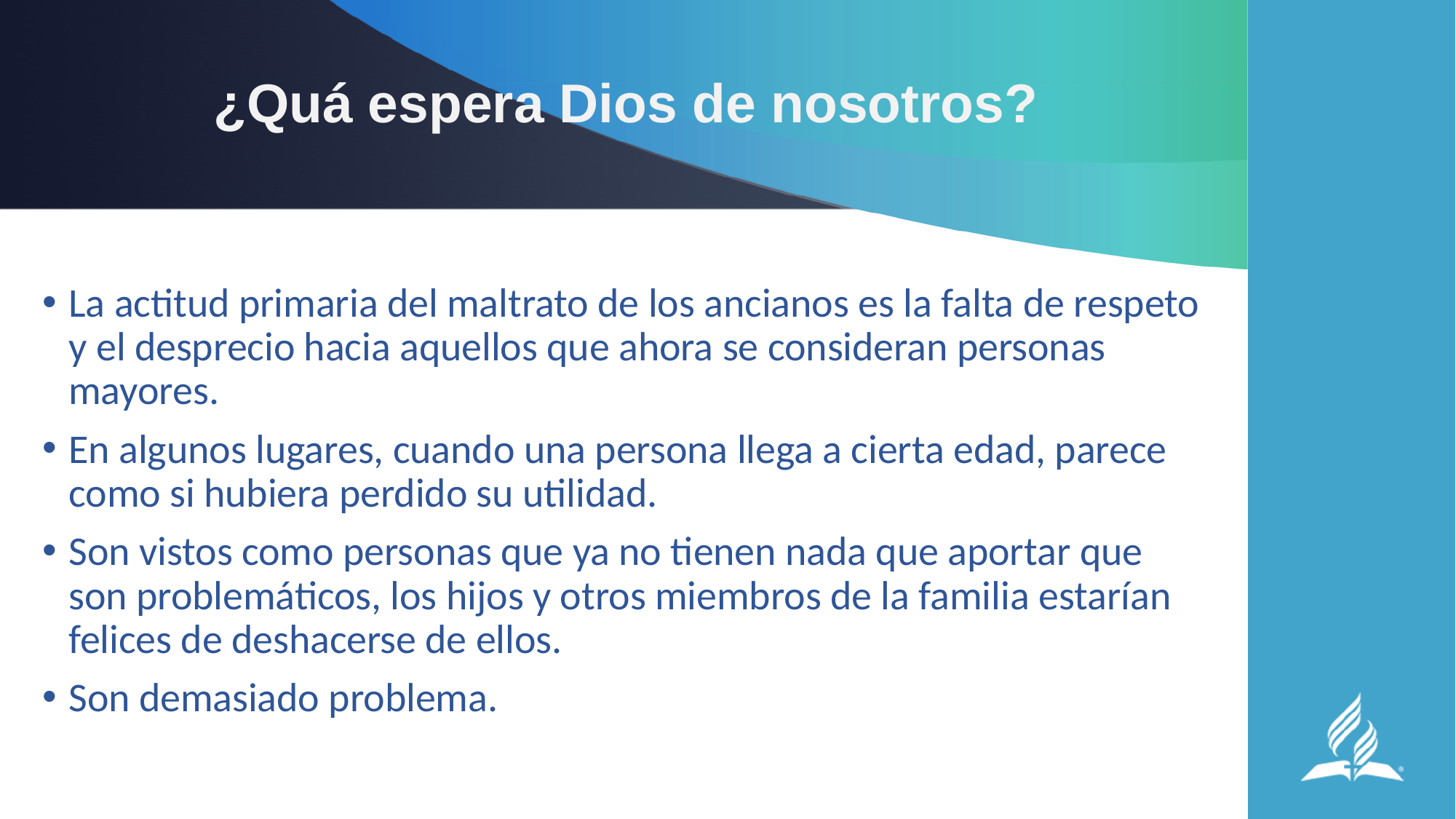

# ¿Quá espera Dios de nosotros?
La actitud primaria del maltrato de los ancianos es la falta de respeto y el desprecio hacia aquellos que ahora se consideran personas mayores.
En algunos lugares, cuando una persona llega a cierta edad, parece como si hubiera perdido su utilidad.
Son vistos como personas que ya no tienen nada que aportar que son problemáticos, los hijos y otros miembros de la familia estarían felices de deshacerse de ellos.
Son demasiado problema.